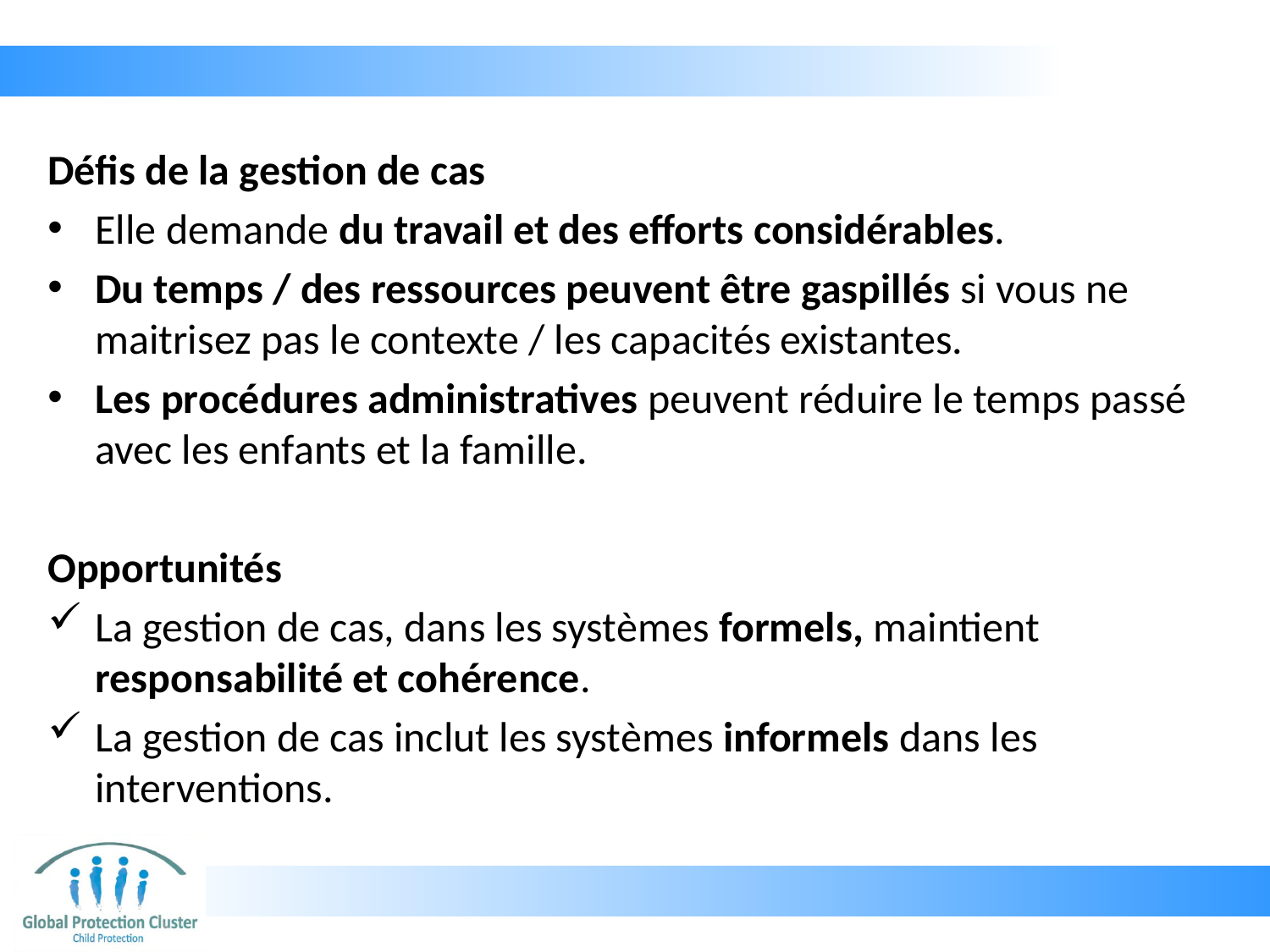

Défis de la gestion de cas
Elle demande du travail et des efforts considérables.
Du temps / des ressources peuvent être gaspillés si vous ne maitrisez pas le contexte / les capacités existantes.
Les procédures administratives peuvent réduire le temps passé avec les enfants et la famille.

Opportunités
La gestion de cas, dans les systèmes formels, maintient responsabilité et cohérence.
La gestion de cas inclut les systèmes informels dans les interventions.